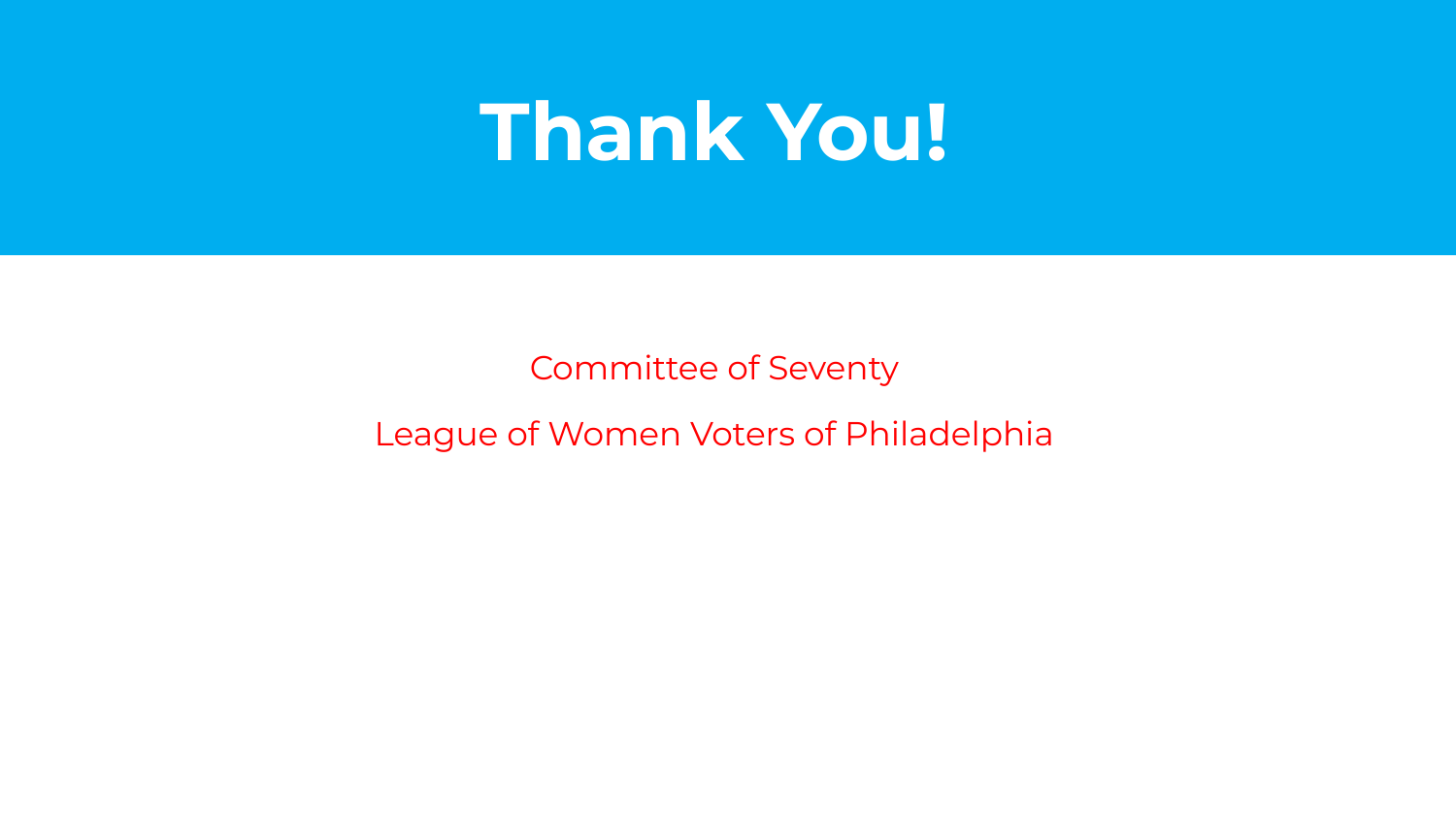

Thank You!

Committee of Seventy
League of Women Voters of Philadelphia